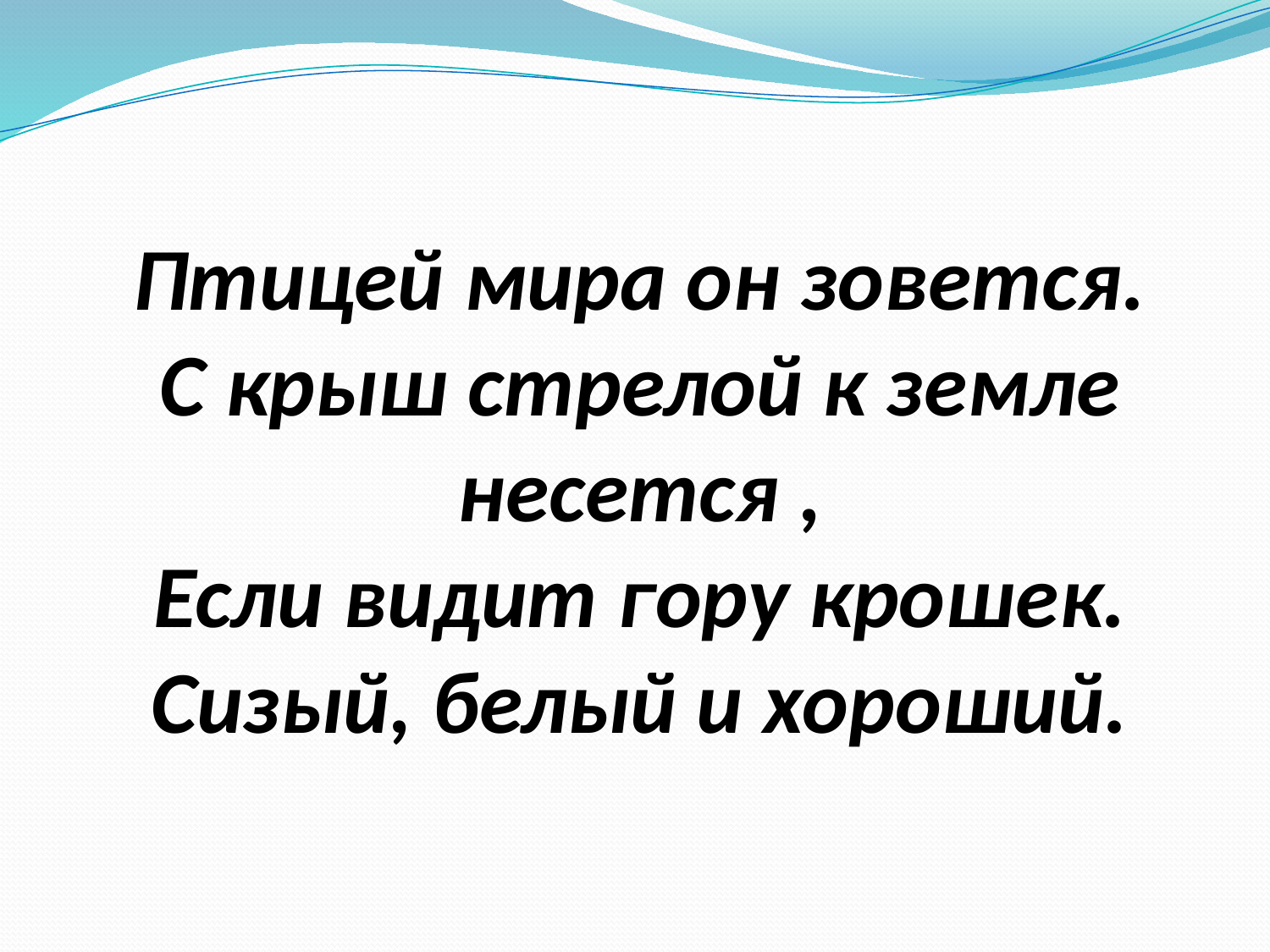

# Птицей мира он зовется. С крыш стрелой к земле несется , Если видит гору крошек. Сизый, белый и хороший.